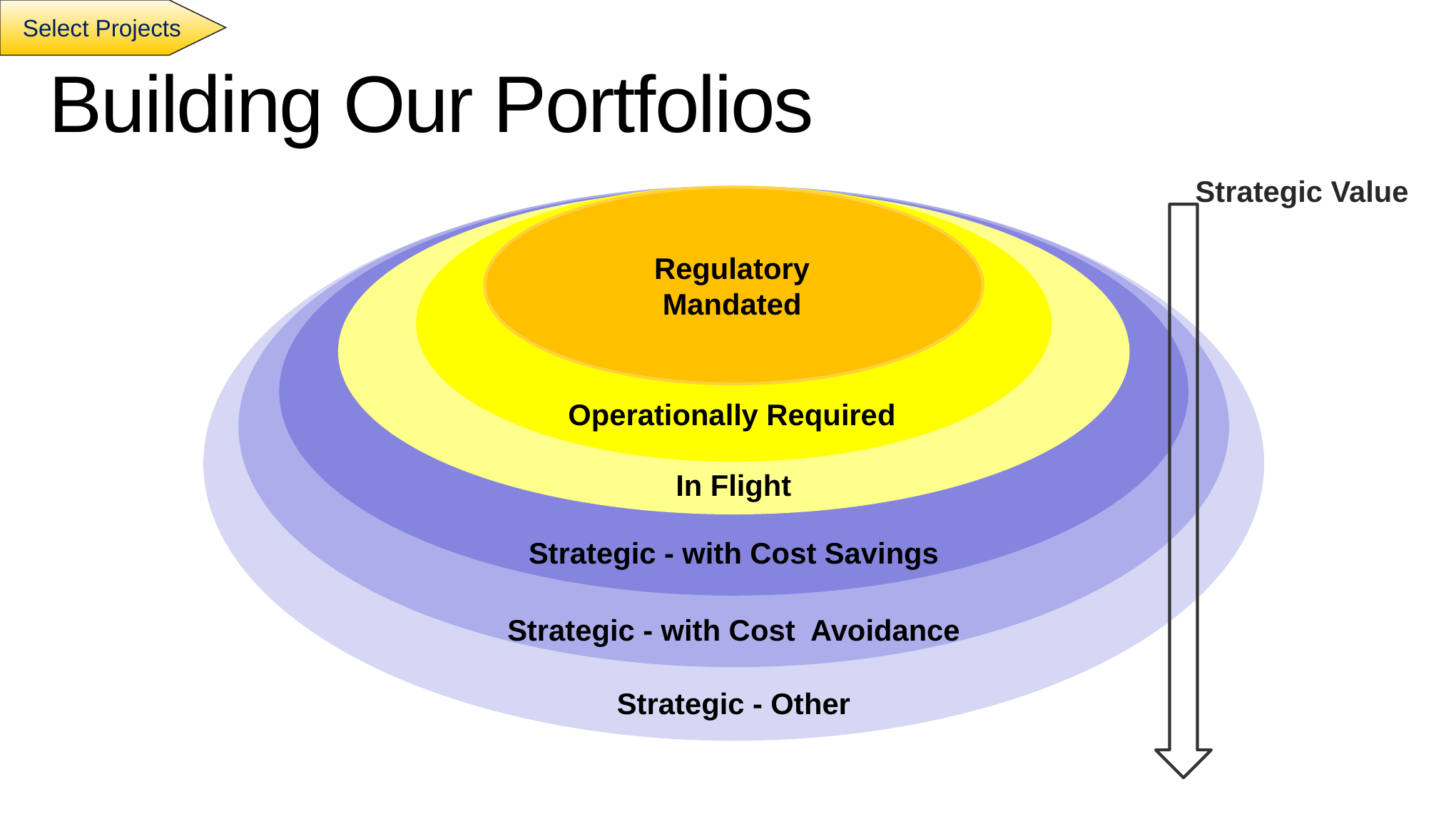

Select Projects
# Building Our Portfolios
Strategic Value

Regulatory Mandated
Operationally Required
In Flight
Strategic - with Cost Savings
Strategic - with Cost  Avoidance
Strategic - Other